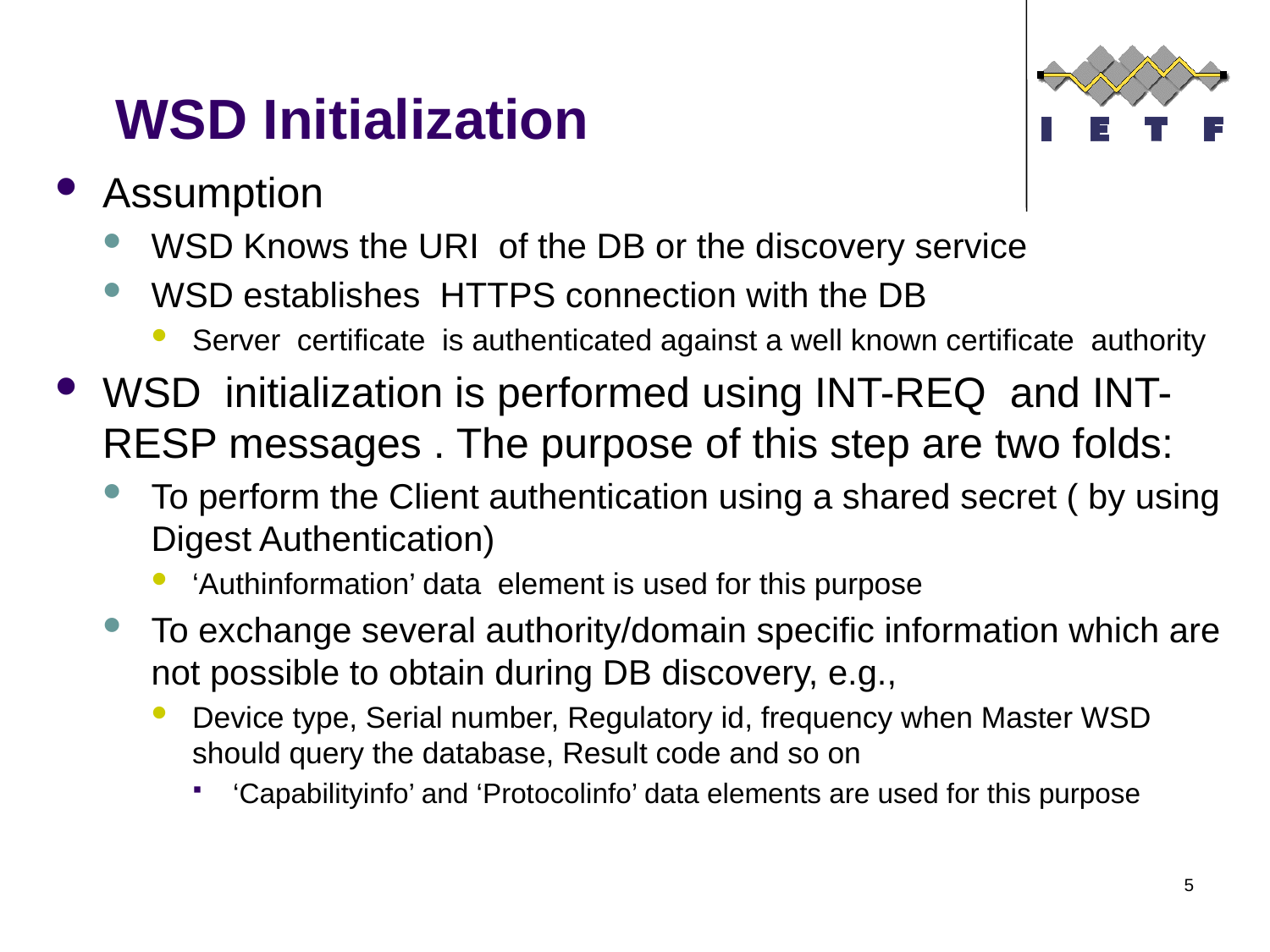

# WSD Initialization
Assumption
WSD Knows the URI  of the DB or the discovery service
WSD establishes  HTTPS connection with the DB
Server  certificate  is authenticated against a well known certificate  authority
WSD  initialization is performed using INT-REQ  and INT-RESP messages . The purpose of this step are two folds:
To perform the Client authentication using a shared secret ( by using Digest Authentication)
‘Authinformation’ data  element is used for this purpose
To exchange several authority/domain specific information which are  not possible to obtain during DB discovery, e.g.,
Device type, Serial number, Regulatory id, frequency when Master WSD should query the database, Result code and so on
‘Capabilityinfo’ and ‘Protocolinfo’ data elements are used for this purpose
5